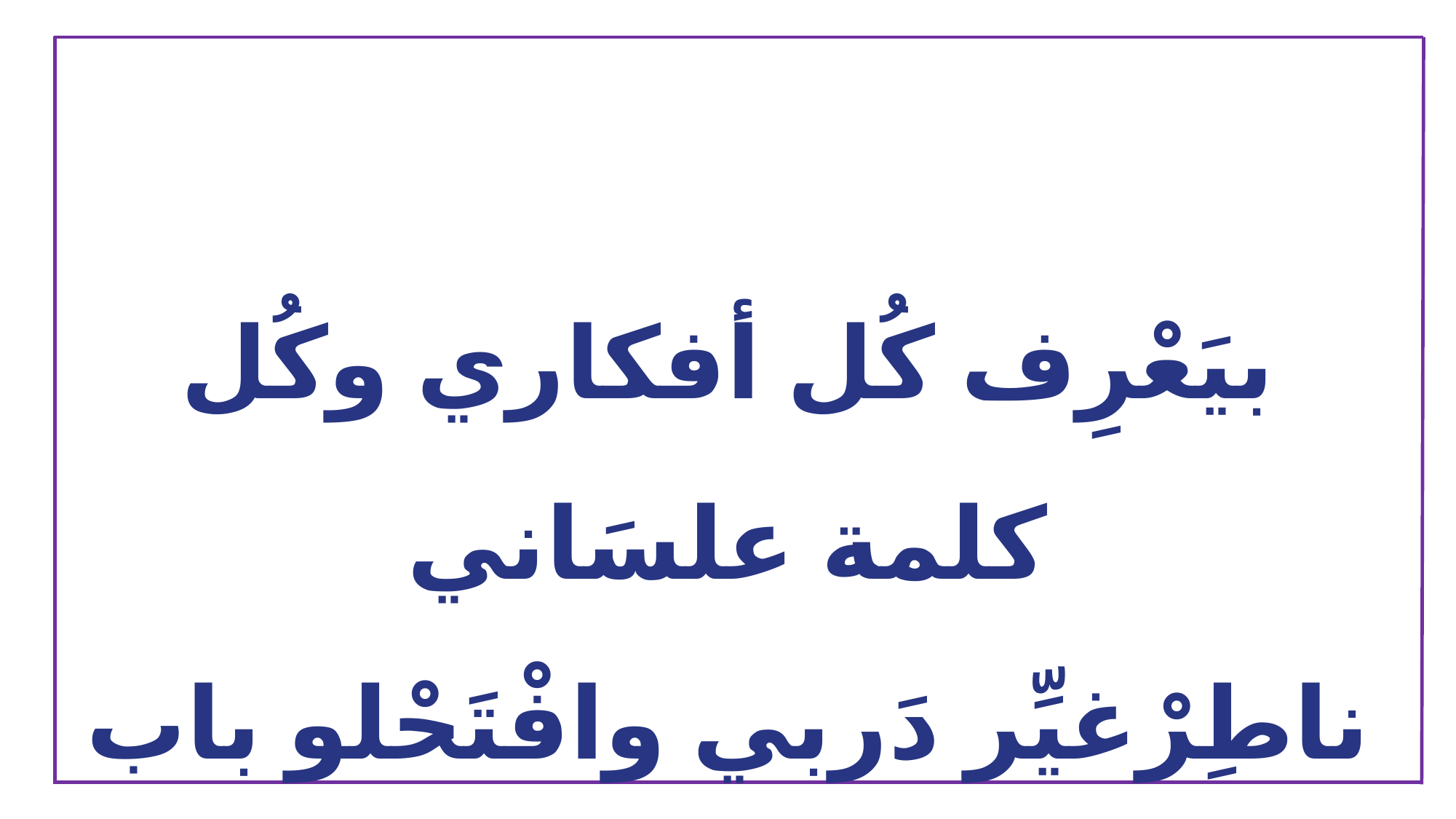

بيَعْرِف كُل أفكاري وكُل كلمة علسَاني
ناطِرْغيِّر دَربي وافْتَحْلو باب القلب